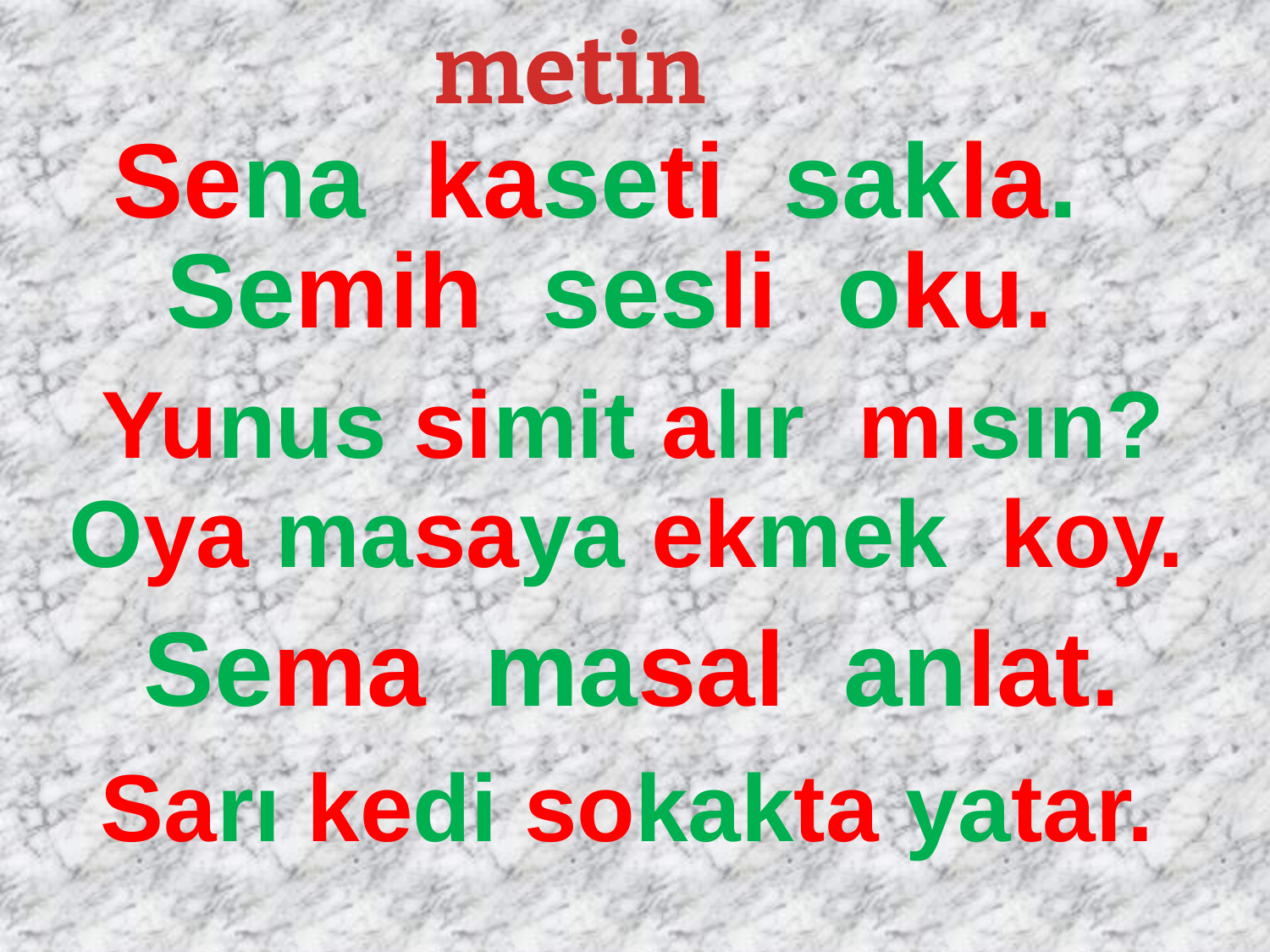

metin
Sena  kaseti  sakla.
Semih  sesli  oku.
Yunus simit alır  mısın?
Oya masaya ekmek  koy.
Sema  masal  anlat.
Sarı kedi sokakta yatar.